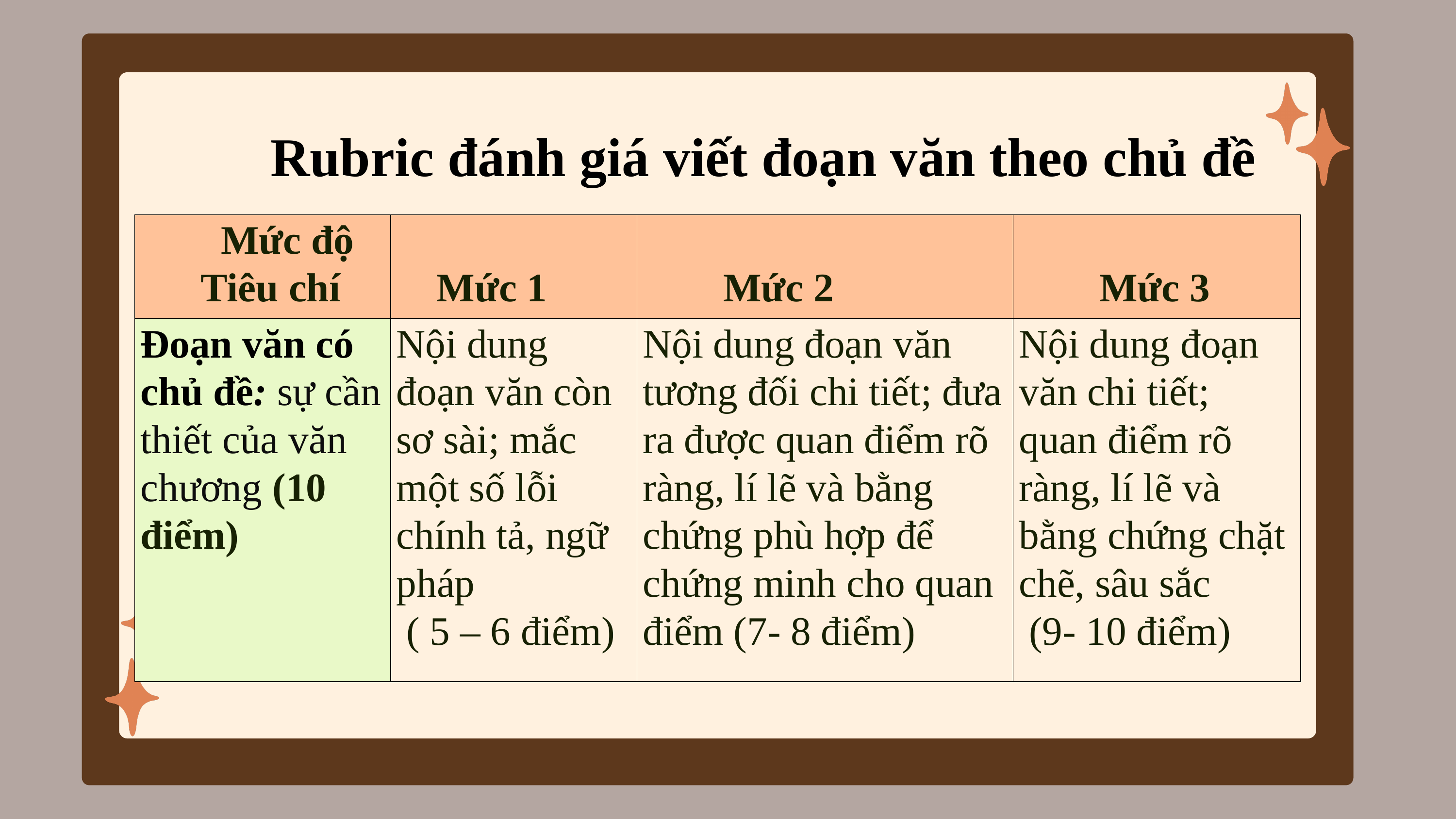

Rubric đánh giá viết đoạn văn theo chủ đề

| Mức độ       Tiêu chí | Mức 1 | Mức 2 | Mức 3 |
| --- | --- | --- | --- |
| Đoạn văn có chủ đề: sự cần thiết của văn chương (10 điểm) | Nội dung đoạn văn còn sơ sài; mắc một số lỗi chính tả, ngữ pháp  ( 5 – 6 điểm) | Nội dung đoạn văn tương đối chi tiết; đưa ra được quan điểm rõ ràng, lí lẽ và bằng chứng phù hợp để chứng minh cho quan điểm (7- 8 điểm) | Nội dung đoạn văn chi tiết; quan điểm rõ ràng, lí lẽ và bằng chứng chặt chẽ, sâu sắc  (9- 10 điểm) |